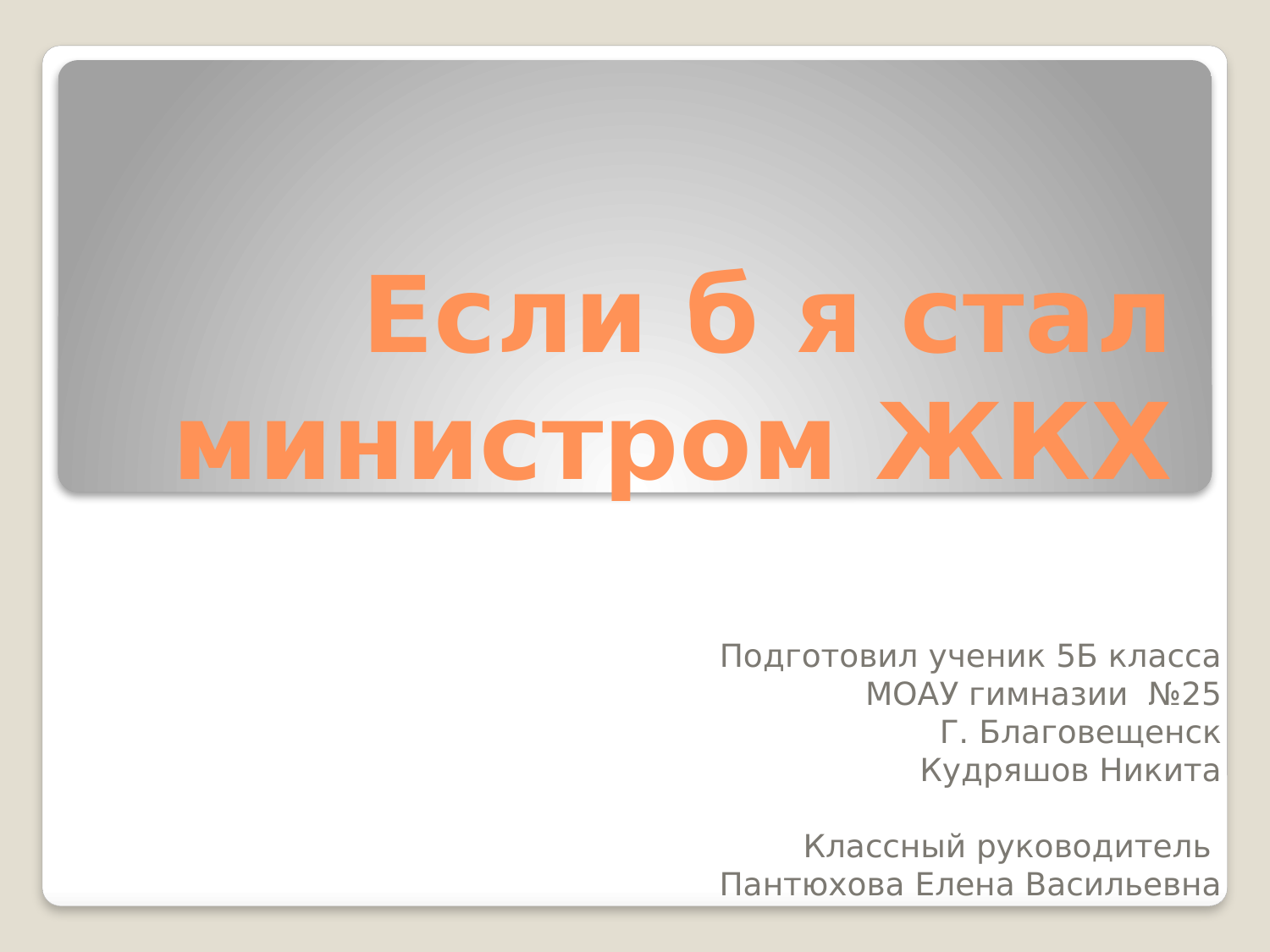

# Если б я стал министром ЖКХ
Подготовил ученик 5Б класса
МОАУ гимназии  №25
Г. Благовещенск
Кудряшов Никита

Классный руководитель
Пантюхова Елена Васильевна